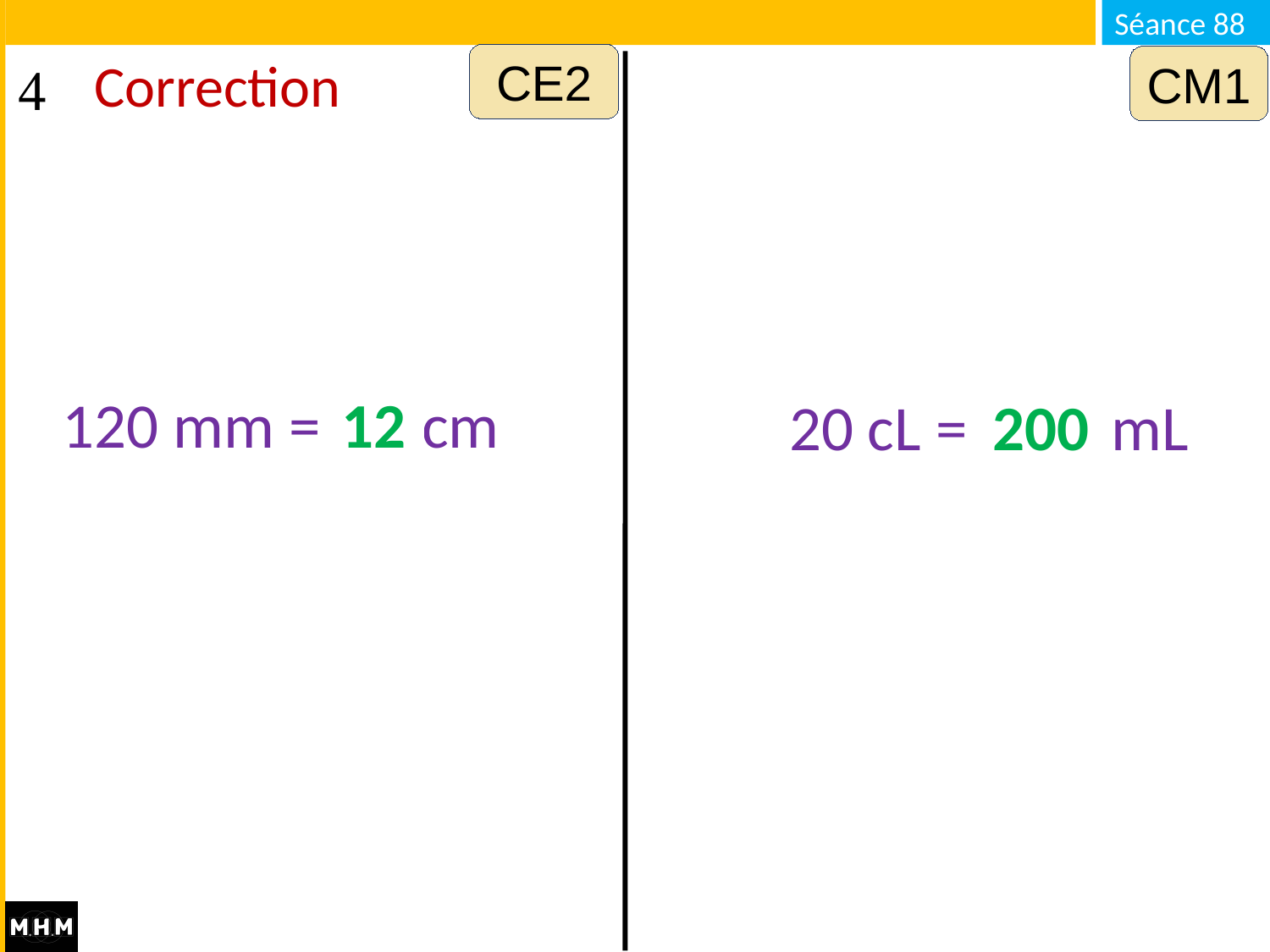

CE2
CM1
# Correction

120 mm =  …  cm …  mm
12
20 cL =  …     mL
200